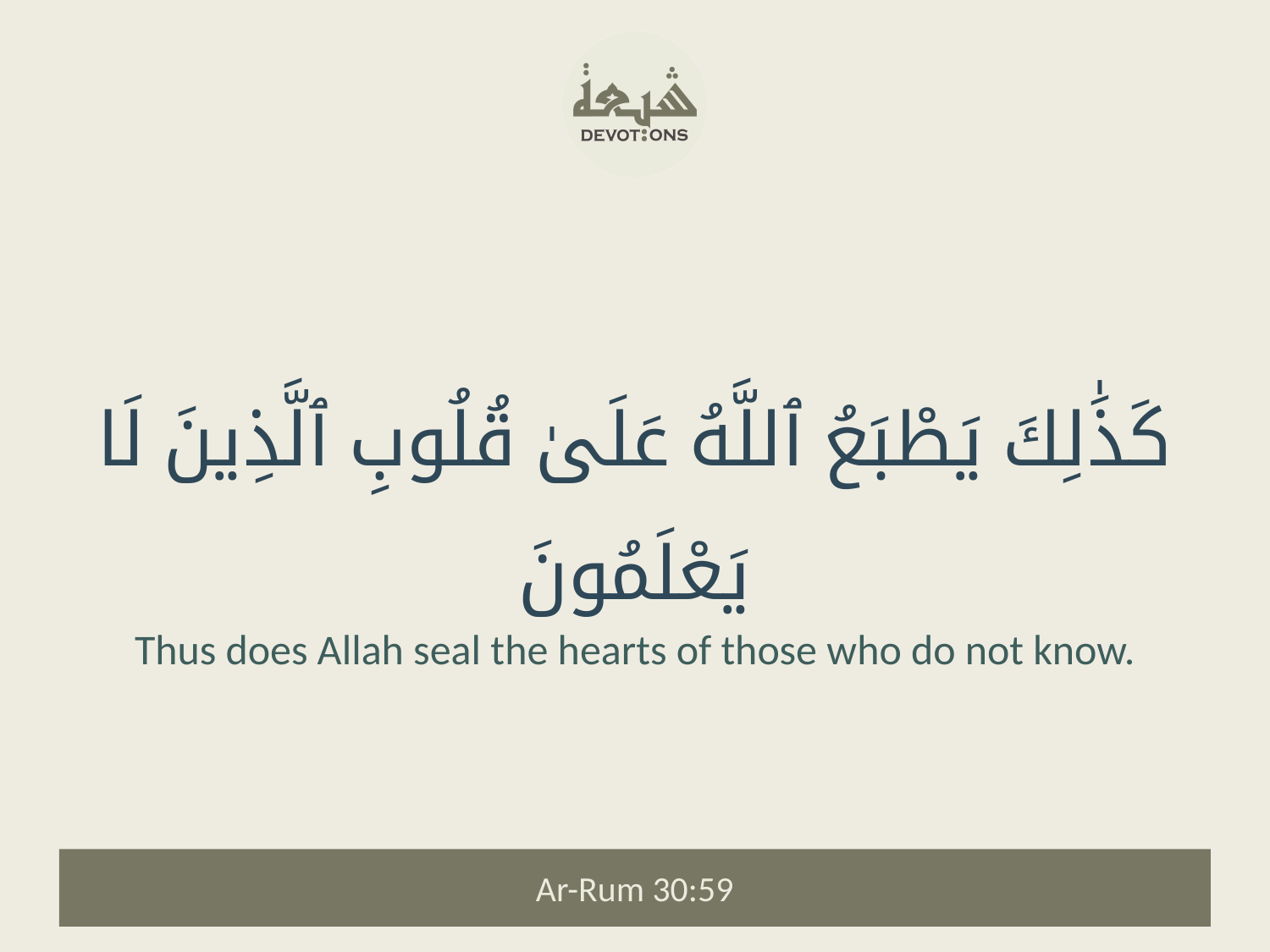

كَذَٰلِكَ يَطْبَعُ ٱللَّهُ عَلَىٰ قُلُوبِ ٱلَّذِينَ لَا يَعْلَمُونَ
Thus does Allah seal the hearts of those who do not know.
Ar-Rum 30:59